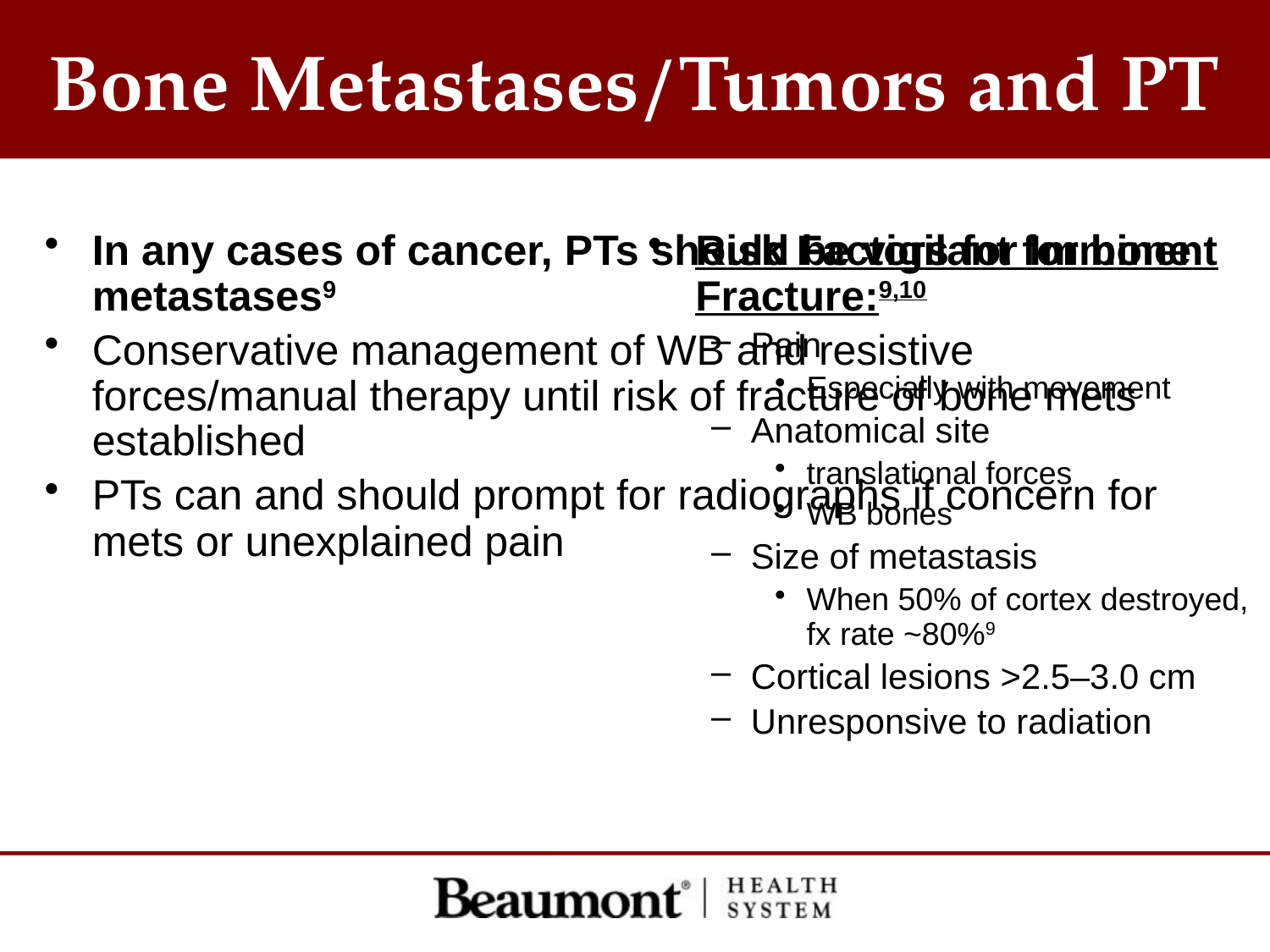

# Bone Metastases/Tumors and PT
In any cases of cancer, PTs should be vigilant for bone metastases9
Conservative management of WB and resistive forces/manual therapy until risk of fracture of bone mets established
PTs can and should prompt for radiographs if concern for mets or unexplained pain

Risk Factors for Imminent Fracture:9,10
Pain
Especially with movement
Anatomical site
translational forces
WB bones
Size of metastasis
When 50% of cortex destroyed, fx rate ~80%9
Cortical lesions >2.5–3.0 cm
Unresponsive to radiation